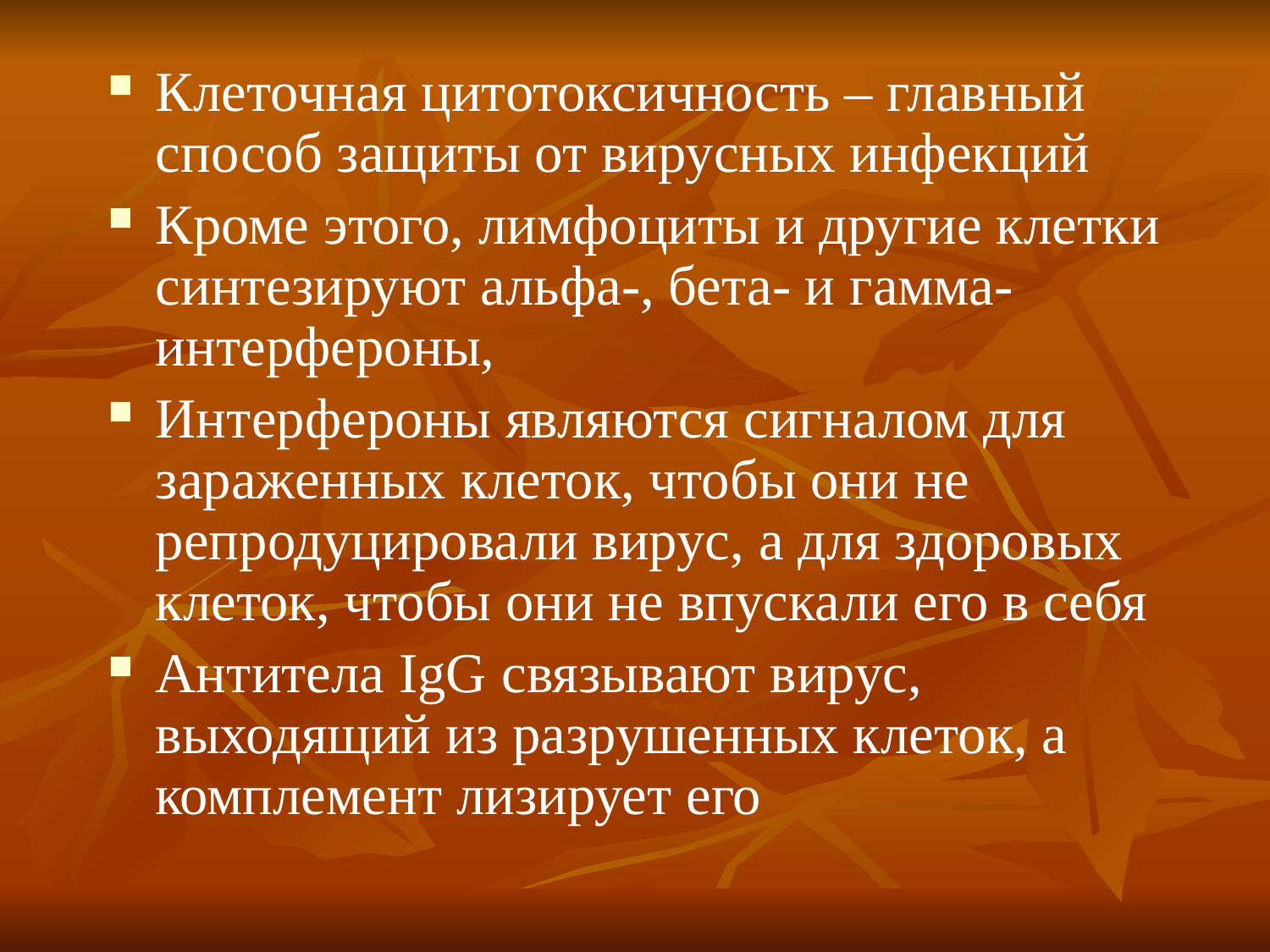

Клеточная цитотоксичность – главный способ защиты от вирусных инфекций
Кроме этого, лимфоциты и другие клетки синтезируют альфа-, бета- и гамма-интерфероны,
Интерфероны являются сигналом для зараженных клеток, чтобы они не репродуцировали вирус, а для здоровых клеток, чтобы они не впускали его в себя
Антитела IgG связывают вирус, выходящий из разрушенных клеток, а комплемент лизирует его